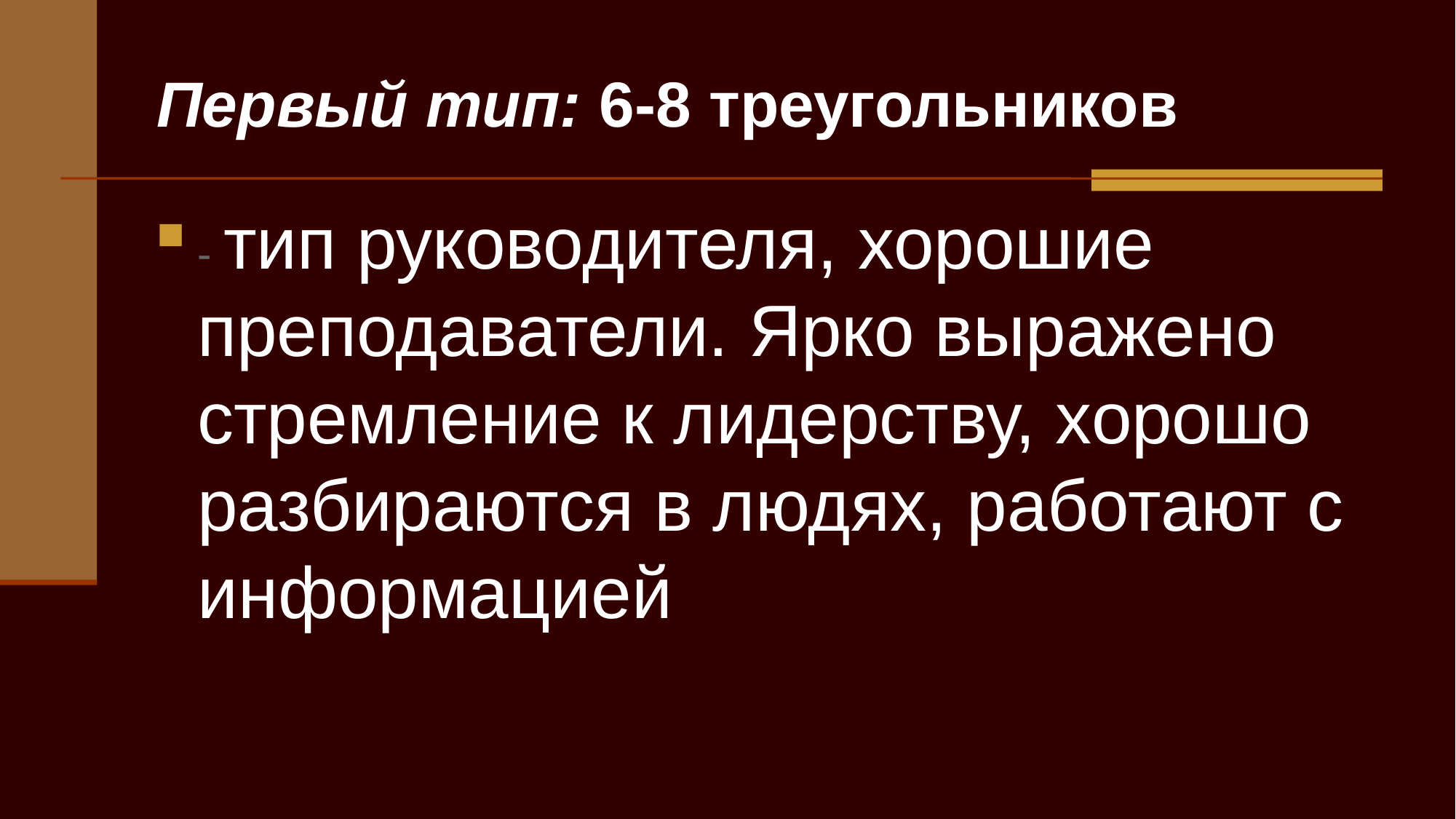

# Первый тип: 6-8 треугольников
- тип руководителя, хорошие преподаватели. Ярко выражено стремление к лидерству, хорошо раз­бираются в людях, работают с информацией